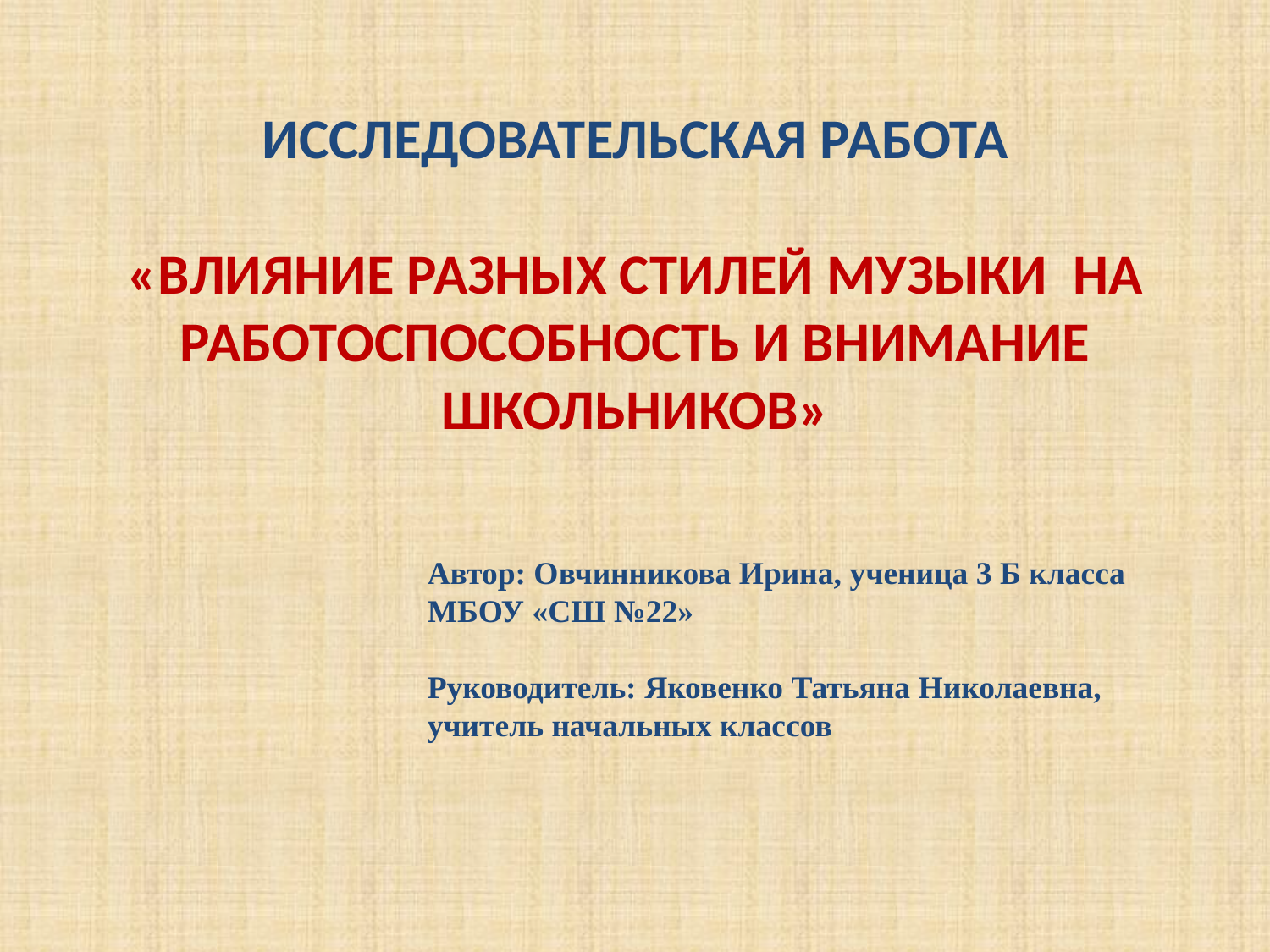

ИССЛЕДОВАТЕЛЬСКАЯ РАБОТА
«ВЛИЯНИЕ РАЗНЫХ СТИЛЕЙ МУЗЫКИ  НА РАБОТОСПОСОБНОСТЬ И ВНИМАНИЕ ШКОЛЬНИКОВ»
Автор: Овчинникова Ирина, ученица 3 Б класса
МБОУ «СШ №22»

Руководитель: Яковенко Татьяна Николаевна,
учитель начальных классов